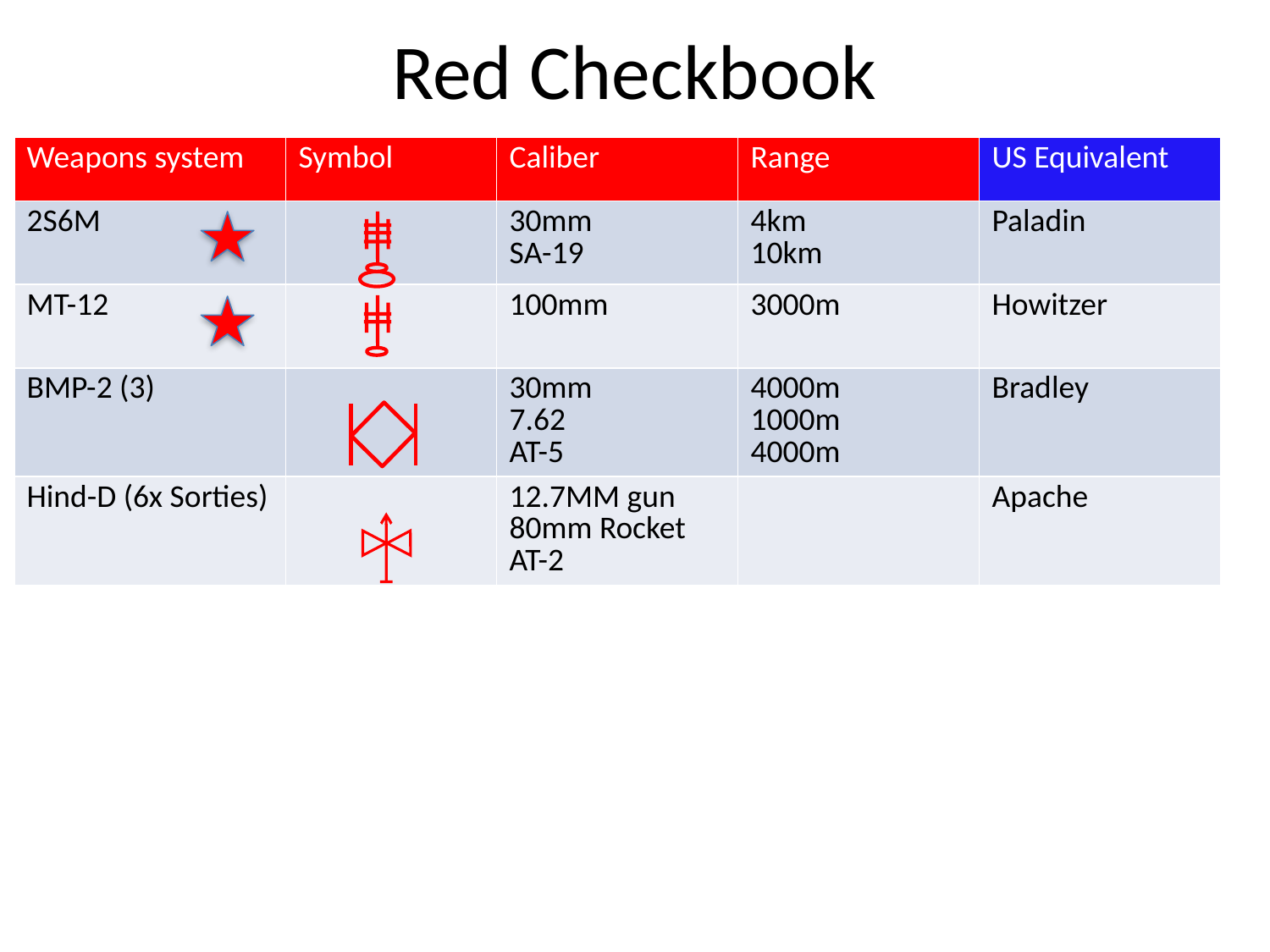

# Red Checkbook
| Weapons system | Symbol | Caliber | Range | US Equivalent |
| --- | --- | --- | --- | --- |
| 2S6M |  | 30mm SA-19 | 4km 10km | Paladin |
| MT-12 |  | 100mm | 3000m | Howitzer |
| BMP-2 (3) |  | 30mm 7.62 AT-5 | 4000m 1000m 4000m | Bradley |
| Hind-D (6x Sorties) |  | 12.7MM gun 80mm Rocket AT-2 |  | Apache |

RPG-7 (3)
PKM (3)
RPK (6)
SA-18 (1)
15